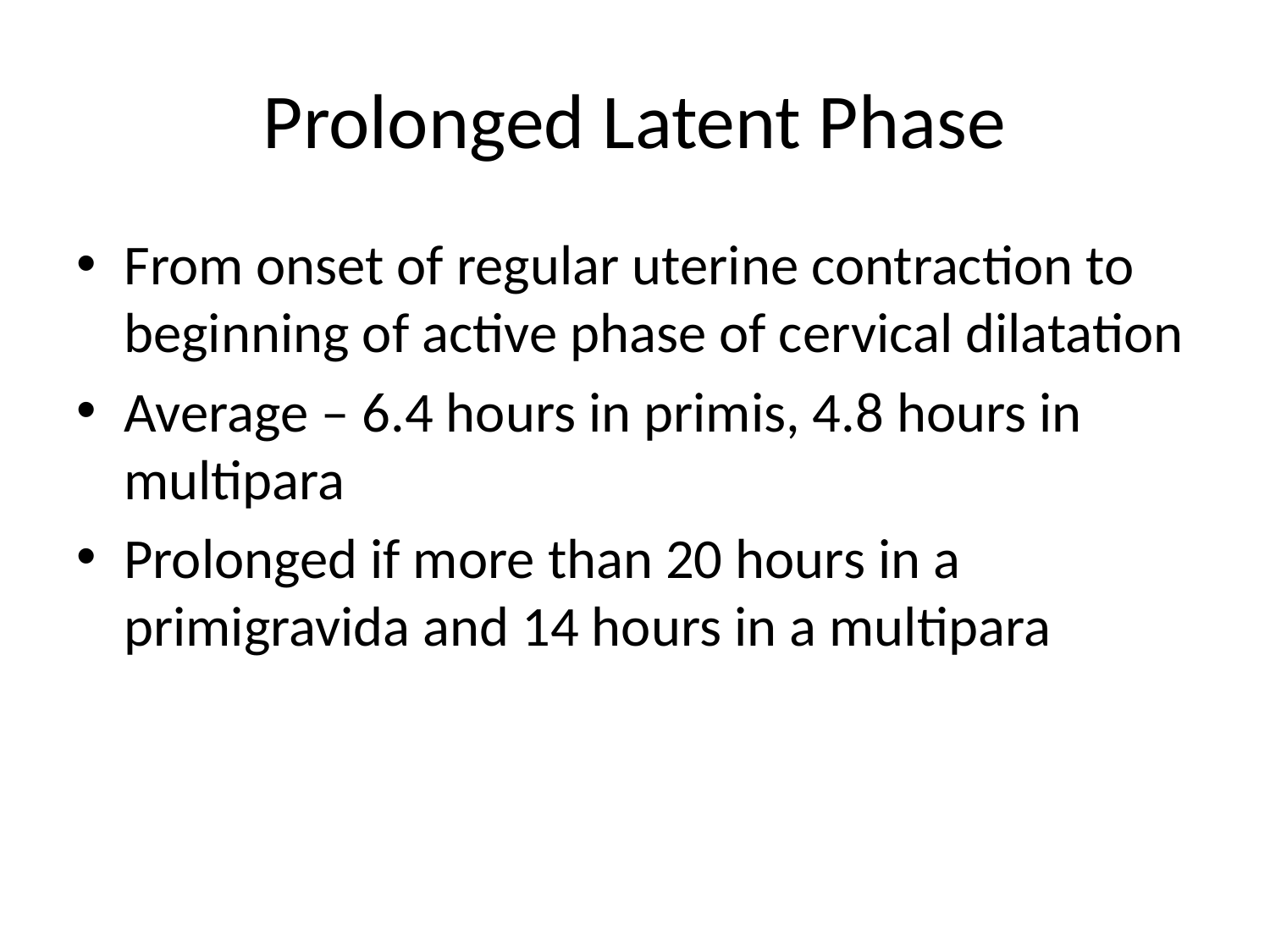

# Prolonged Latent Phase
From onset of regular uterine contraction to beginning of active phase of cervical dilatation
Average – 6.4 hours in primis, 4.8 hours in multipara
Prolonged if more than 20 hours in a primigravida and 14 hours in a multipara